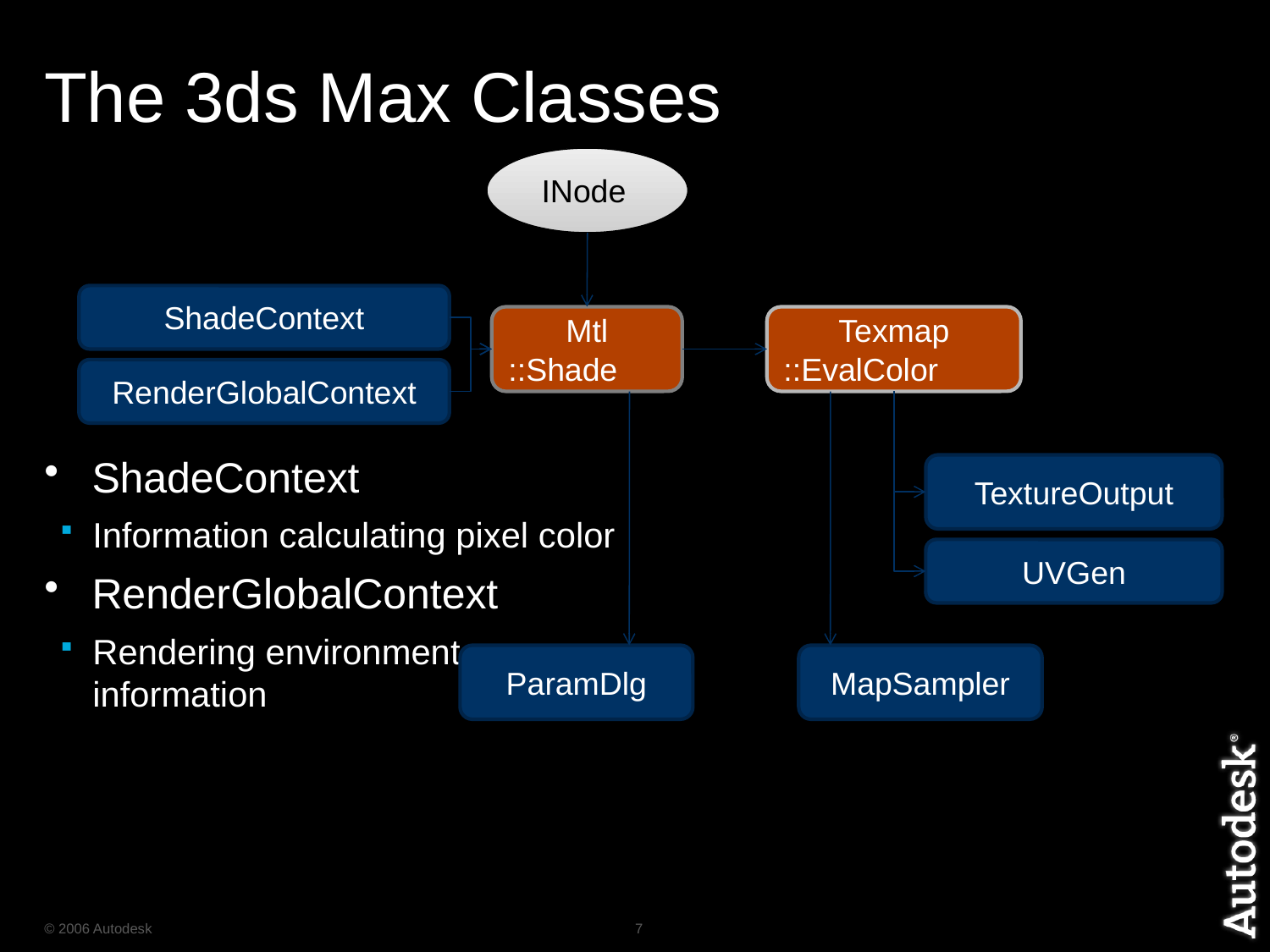

# The 3ds Max Classes

INode

ShadeContext
Information calculating pixel color
RenderGlobalContext
Rendering environment
information
ShadeContext
Mtl
::Shade
Texmap
::EvalColor
RenderGlobalContext
TextureOutput
UVGen
ParamDlg
MapSampler